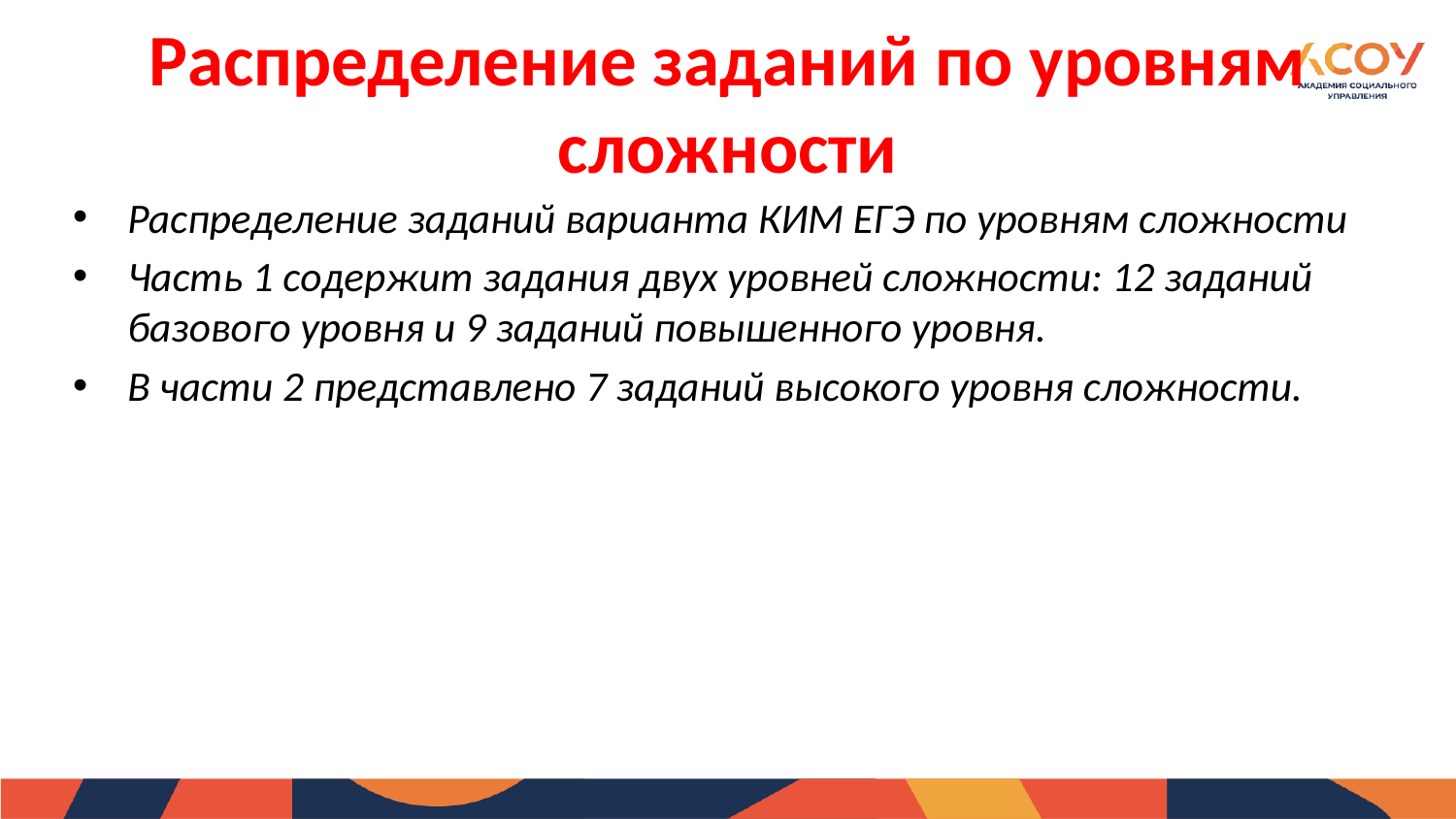

Распределение заданий варианта КИМ ЕГЭ по уровням сложности
Часть 1 содержит задания двух уровней сложности: 12 заданий базового уровня и 9 заданий повышенного уровня.
В части 2 представлено 7 заданий высокого уровня сложности.

Распределение заданий по уровням сложности